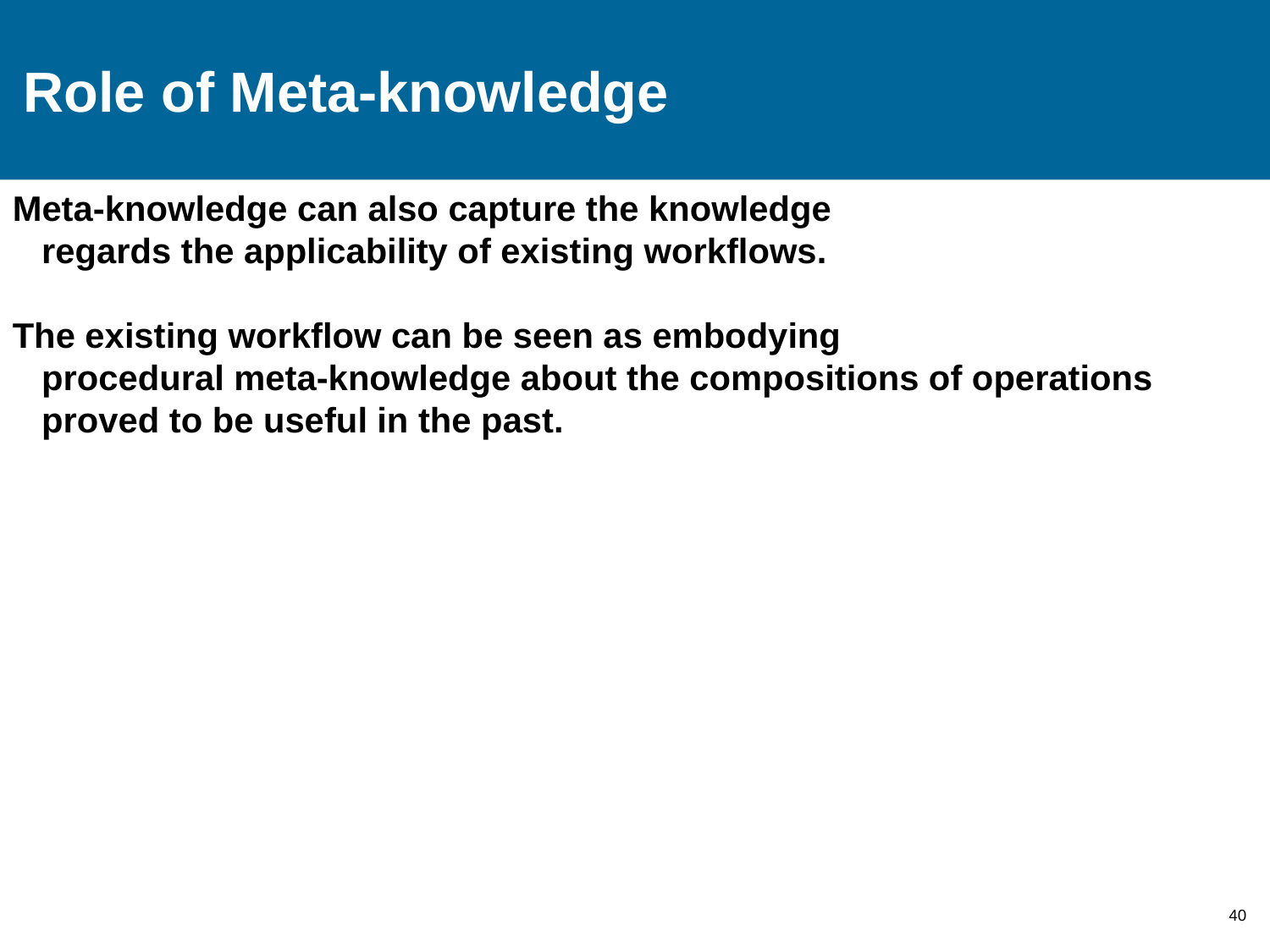

# Role of Meta-knowledge
Meta-knowledge can also capture the knowledge
   regards the applicability of existing workflows.

The existing workflow can be seen as embodying
   procedural meta-knowledge about the compositions of operations
   proved to be useful in the past.

40